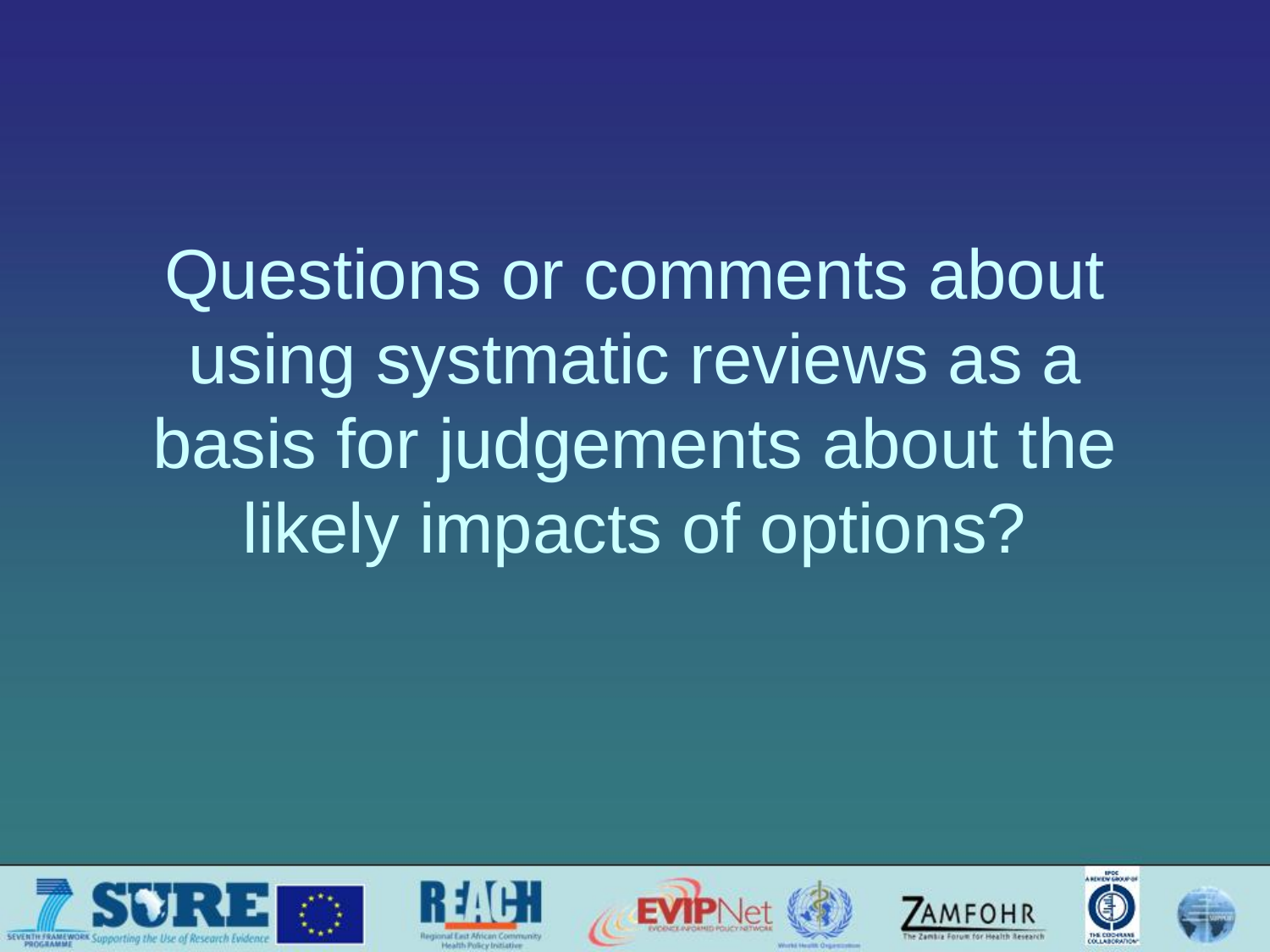

# Questions or comments about using systmatic reviews as a basis for judgements about the likely impacts of options?